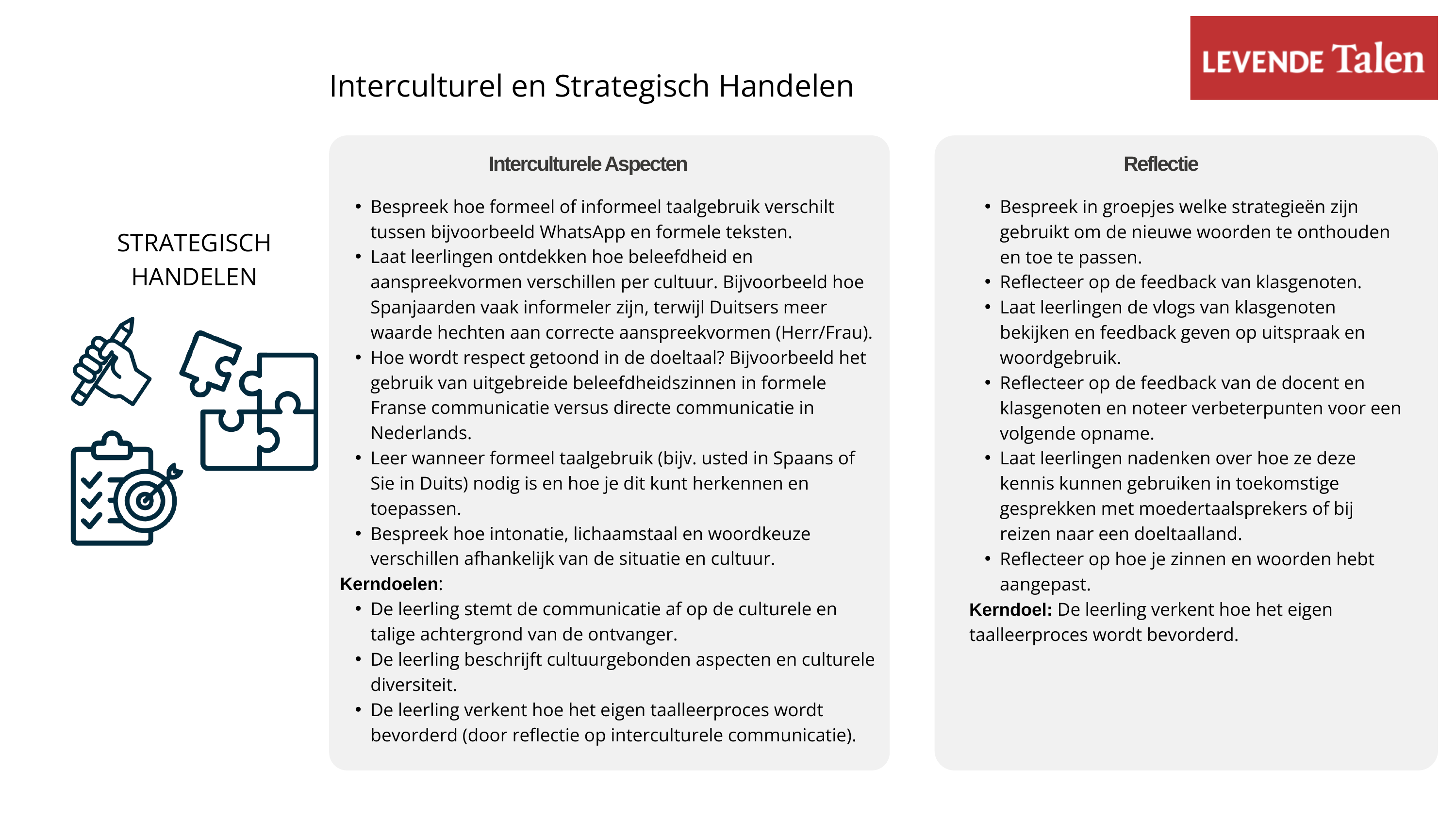

Interculturel en Strategisch Handelen

Interculturele Aspecten
Reflectie

Bespreek in groepjes welke strategieën zijn gebruikt om de nieuwe woorden te onthouden en toe te passen.
Reflecteer op de feedback van klasgenoten.
Laat leerlingen de vlogs van klasgenoten bekijken en feedback geven op uitspraak en woordgebruik.
Reflecteer op de feedback van de docent en klasgenoten en noteer verbeterpunten voor een volgende opname.
Laat leerlingen nadenken over hoe ze deze kennis kunnen gebruiken in toekomstige gesprekken met moedertaalsprekers of bij reizen naar een doeltaalland.
Reflecteer op hoe je zinnen en woorden hebt aangepast.
Kerndoel: De leerling verkent hoe het eigen taalleerproces wordt bevorderd.

Bespreek hoe formeel of informeel taalgebruik verschilt tussen bijvoorbeeld WhatsApp en formele teksten.
Laat leerlingen ontdekken hoe beleefdheid en aanspreekvormen verschillen per cultuur. Bijvoorbeeld hoe Spanjaarden vaak informeler zijn, terwijl Duitsers meer waarde hechten aan correcte aanspreekvormen (Herr/Frau).
Hoe wordt respect getoond in de doeltaal? Bijvoorbeeld het gebruik van uitgebreide beleefdheidszinnen in formele Franse communicatie versus directe communicatie in Nederlands.
Leer wanneer formeel taalgebruik (bijv. usted in Spaans of Sie in Duits) nodig is en hoe je dit kunt herkennen en toepassen.
Bespreek hoe intonatie, lichaamstaal en woordkeuze verschillen afhankelijk van de situatie en cultuur.
Kerndoelen:
De leerling stemt de communicatie af op de culturele en talige achtergrond van de ontvanger.
De leerling beschrijft cultuurgebonden aspecten en culturele diversiteit.
De leerling verkent hoe het eigen taalleerproces wordt bevorderd (door reflectie op interculturele communicatie).

STRATEGISCH HANDELEN